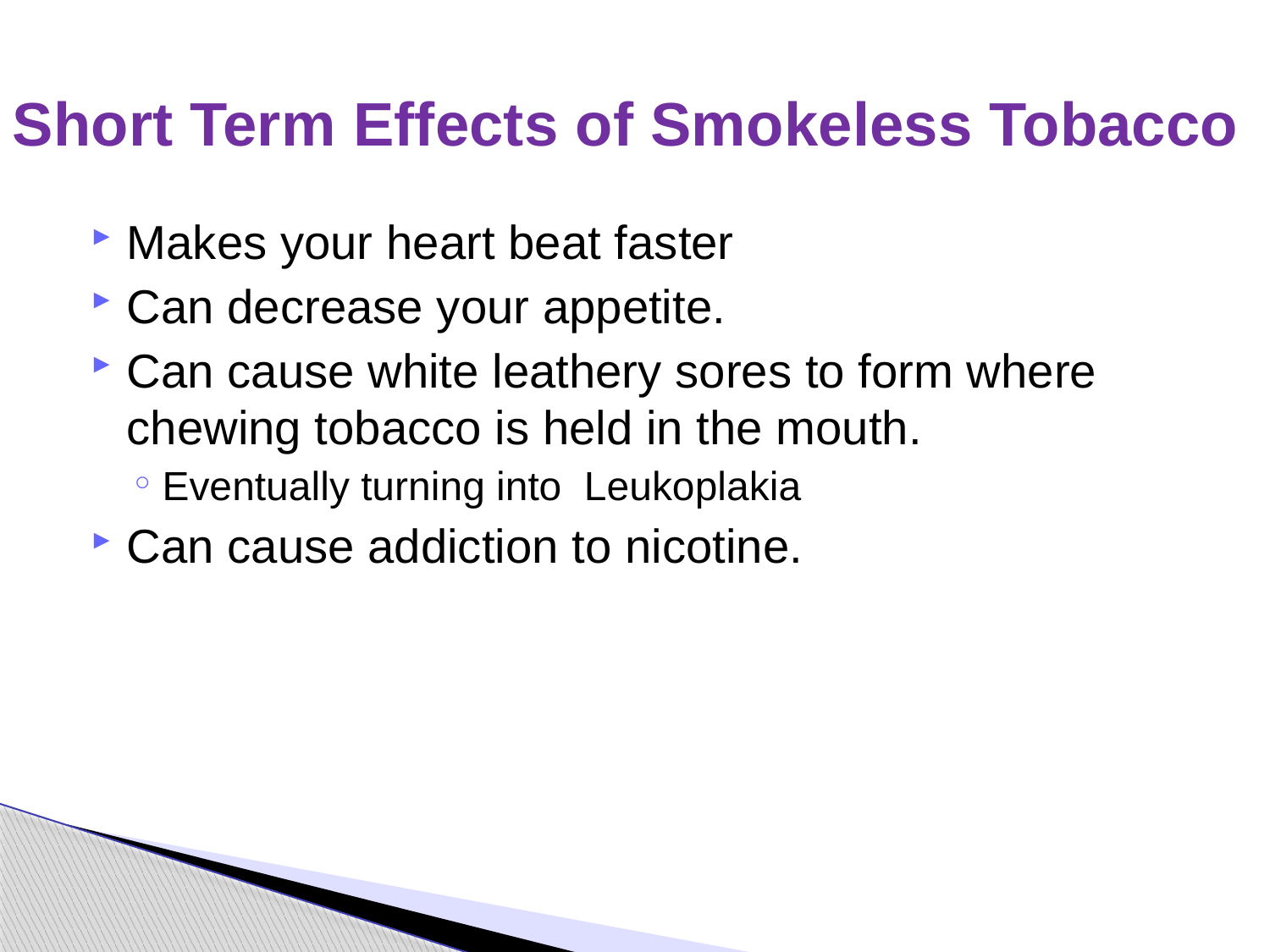

# Short Term Effects of Smokeless Tobacco
Makes your heart beat faster
Can decrease your appetite.
Can cause white leathery sores to form where chewing tobacco is held in the mouth.
Eventually turning into  Leukoplakia
Can cause addiction to nicotine.